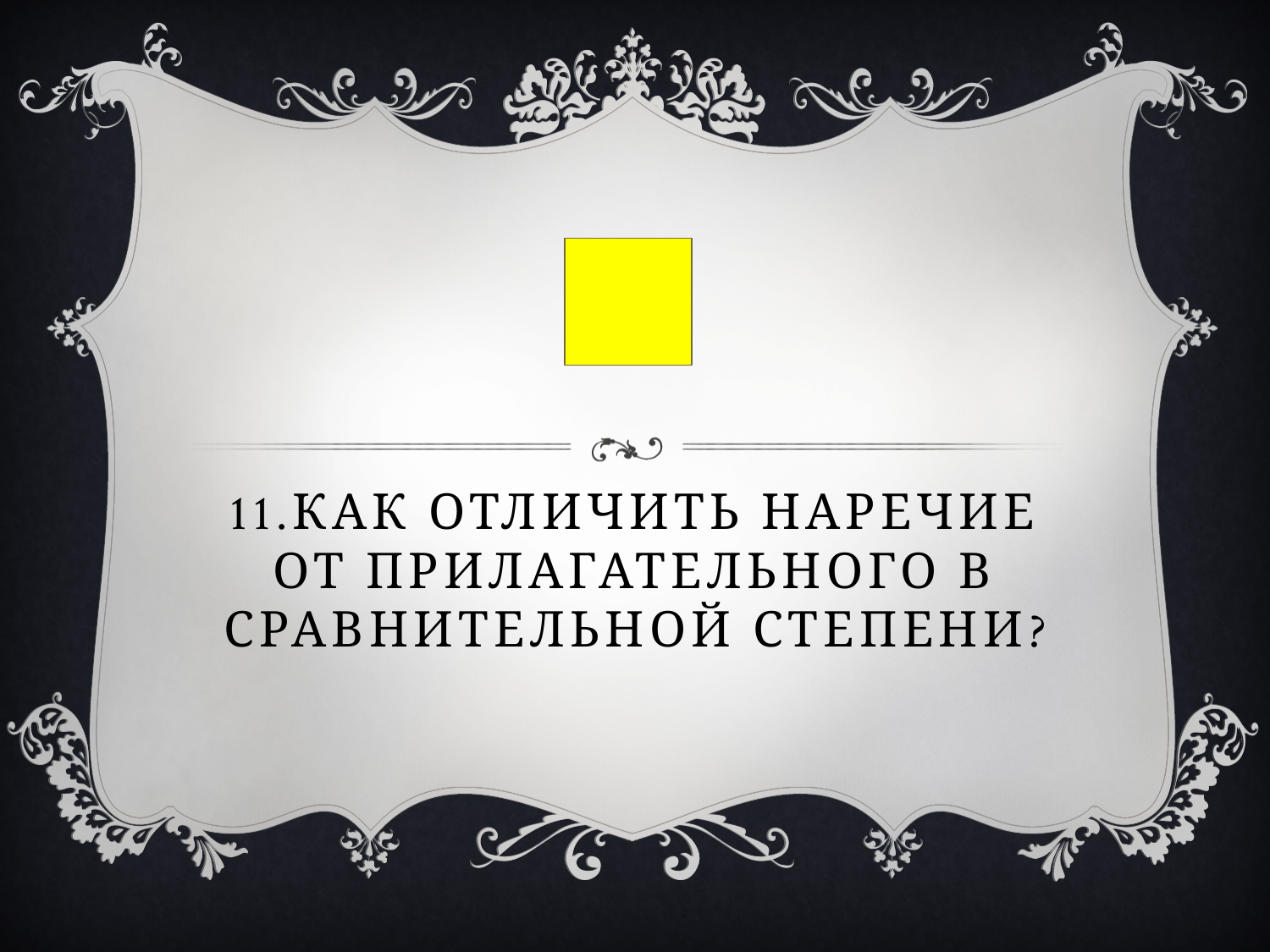

# 11.Как отличить наречие от прилагательного в сравнительной степени?